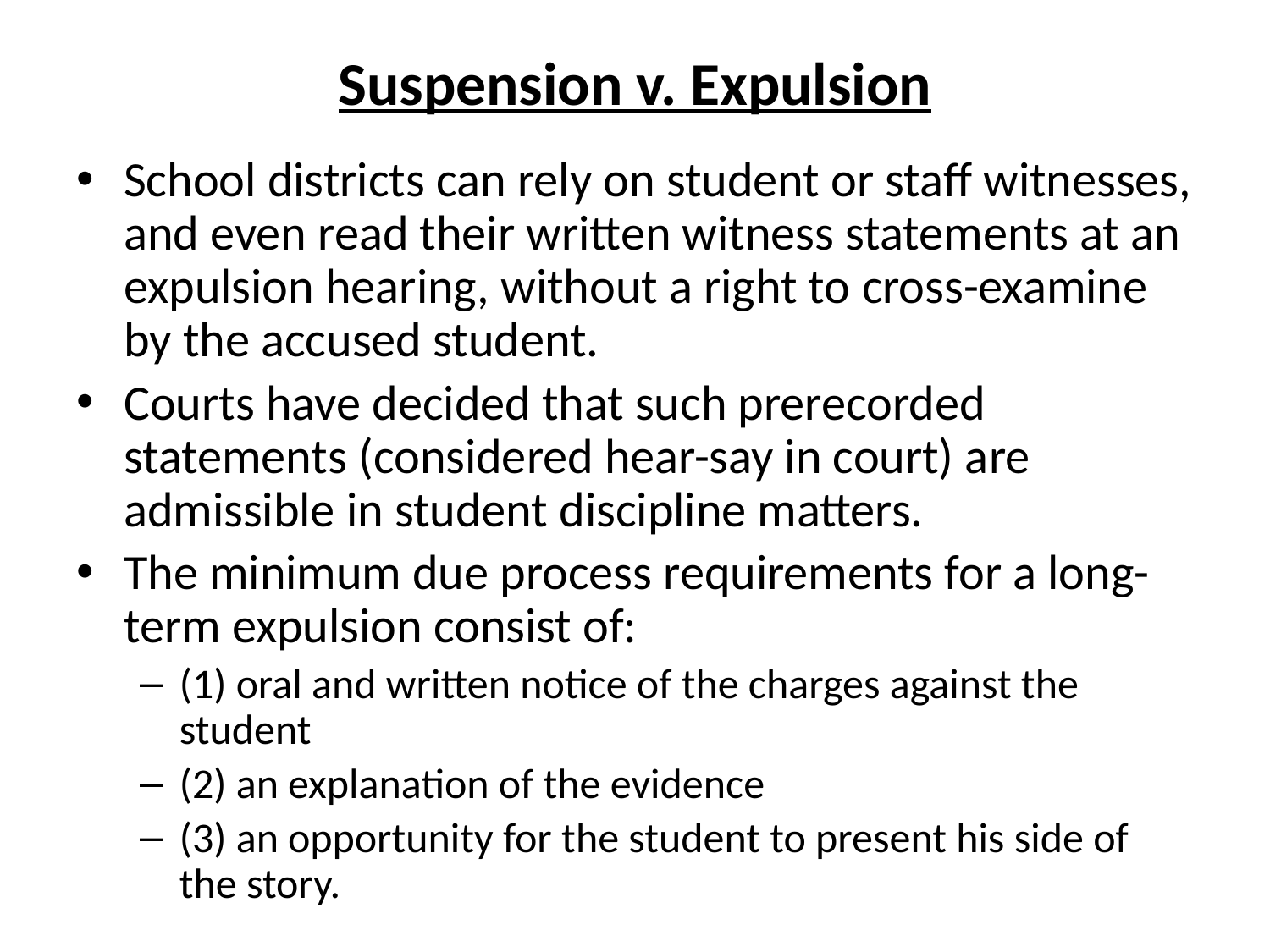

# Suspension v. Expulsion
School districts can rely on student or staff witnesses, and even read their written witness statements at an expulsion hearing, without a right to cross-examine by the accused student.
Courts have decided that such prerecorded statements (considered hear-say in court) are admissible in student discipline matters.
The minimum due process requirements for a long-term expulsion consist of:
(1) oral and written notice of the charges against the student
(2) an explanation of the evidence
(3) an opportunity for the student to present his side of the story.